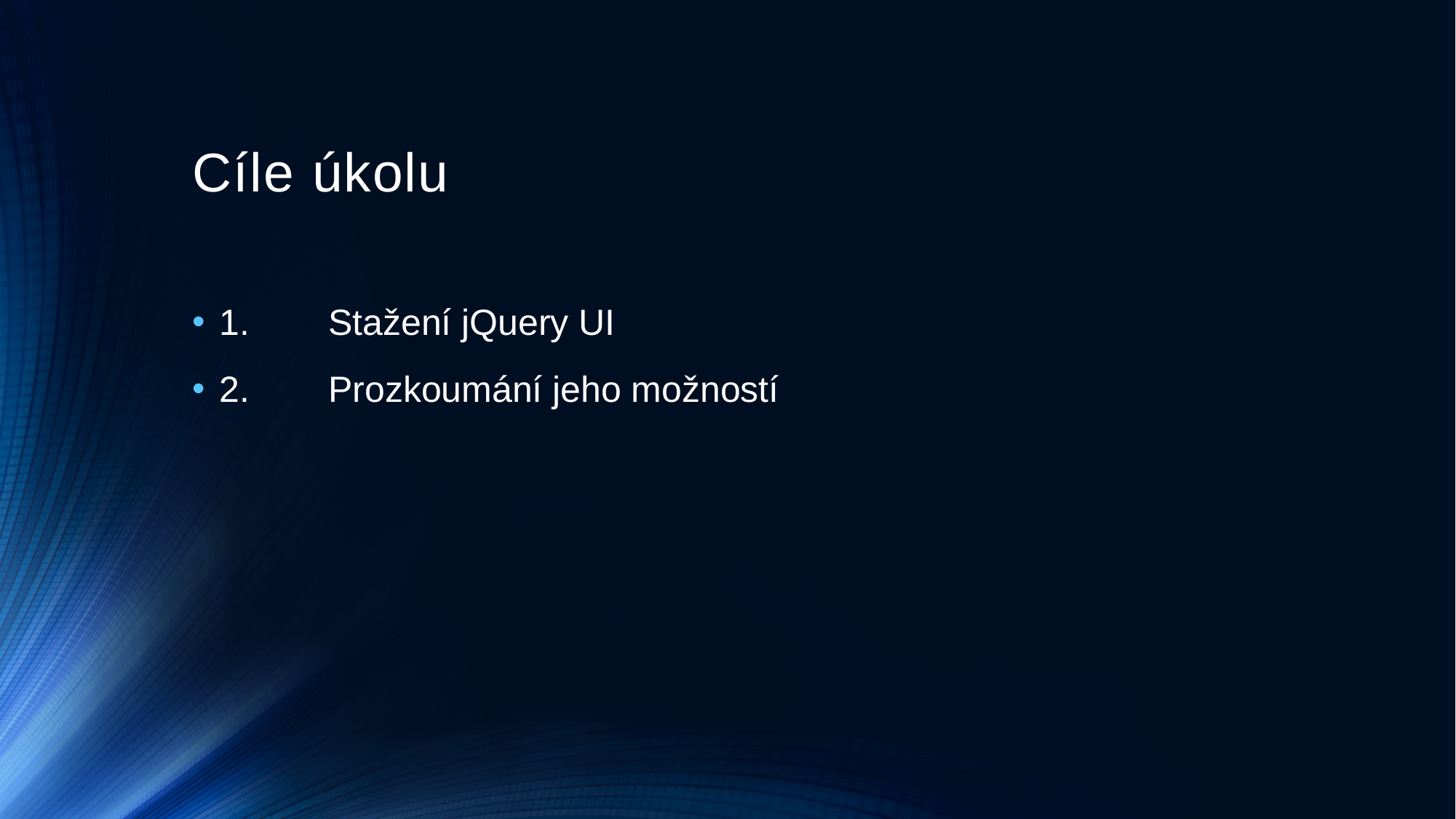

# Cíle úkolu

1.	Stažení jQuery UI
2.	Prozkoumání jeho možností